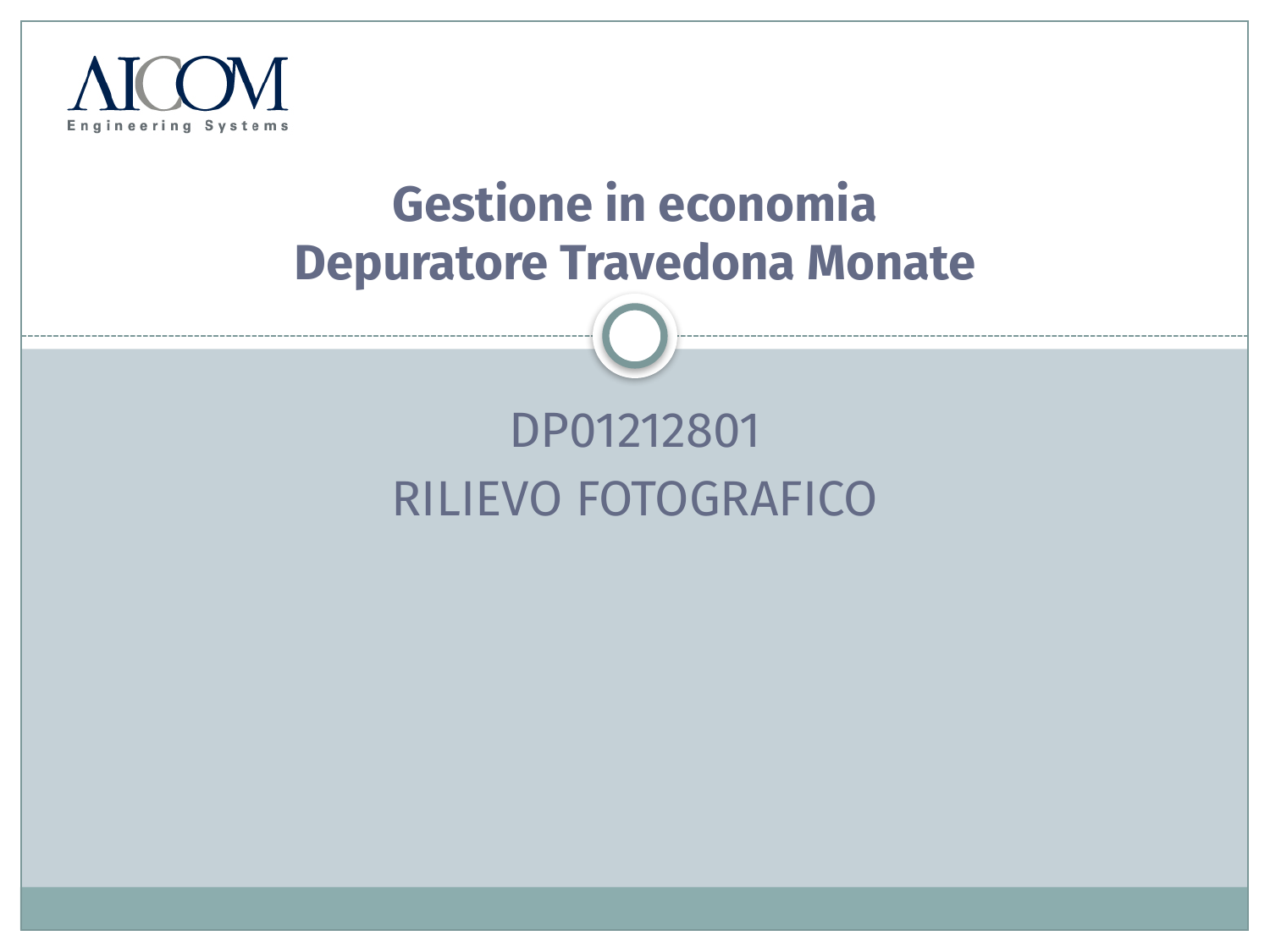

# Gestione in economia Depuratore Travedona Monate
DP01212801
Rilievo fotografico